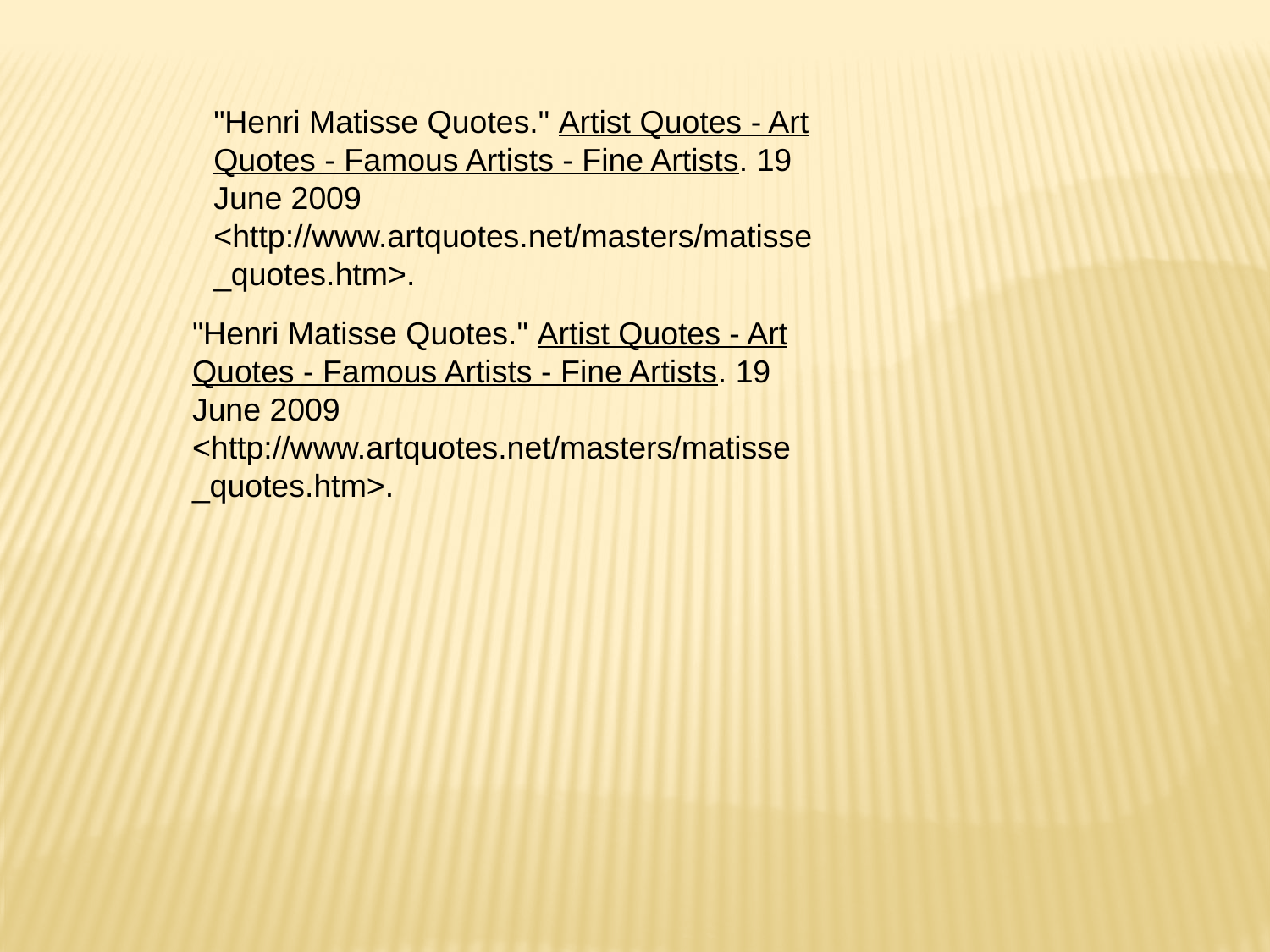

"Henri Matisse Quotes." Artist Quotes - Art Quotes - Famous Artists - Fine Artists. 19 June 2009 <http://www.artquotes.net/masters/matisse_quotes.htm>.
"Henri Matisse Quotes." Artist Quotes - Art Quotes - Famous Artists - Fine Artists. 19 June 2009 <http://www.artquotes.net/masters/matisse_quotes.htm>.